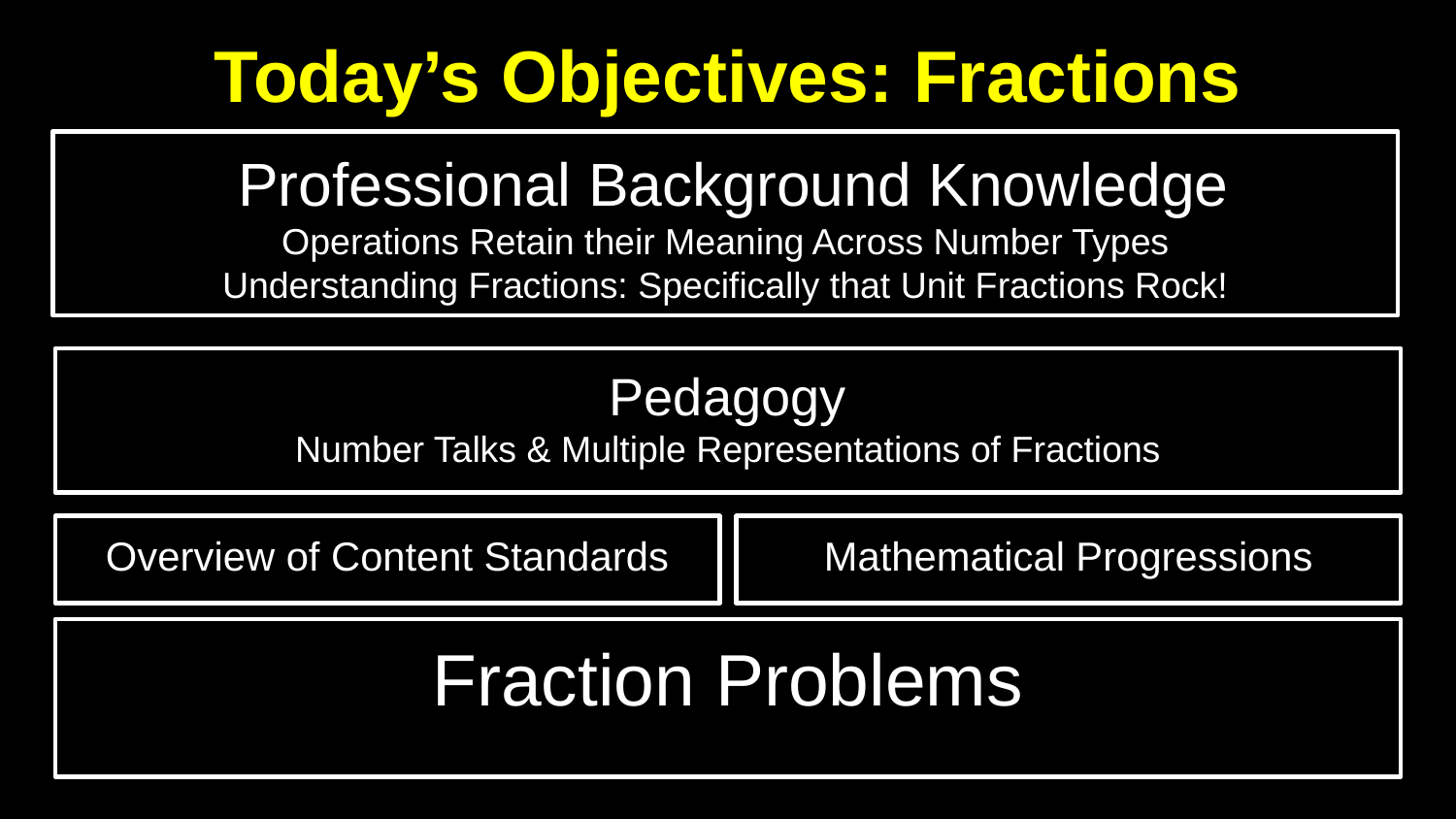

# Today’s Objectives: Fractions
 Professional Background Knowledge
Operations Retain their Meaning Across Number Types
Understanding Fractions: Specifically that Unit Fractions Rock!
Pedagogy
Number Talks & Multiple Representations of Fractions
Overview of Content Standards
Mathematical Progressions
Fraction Problems